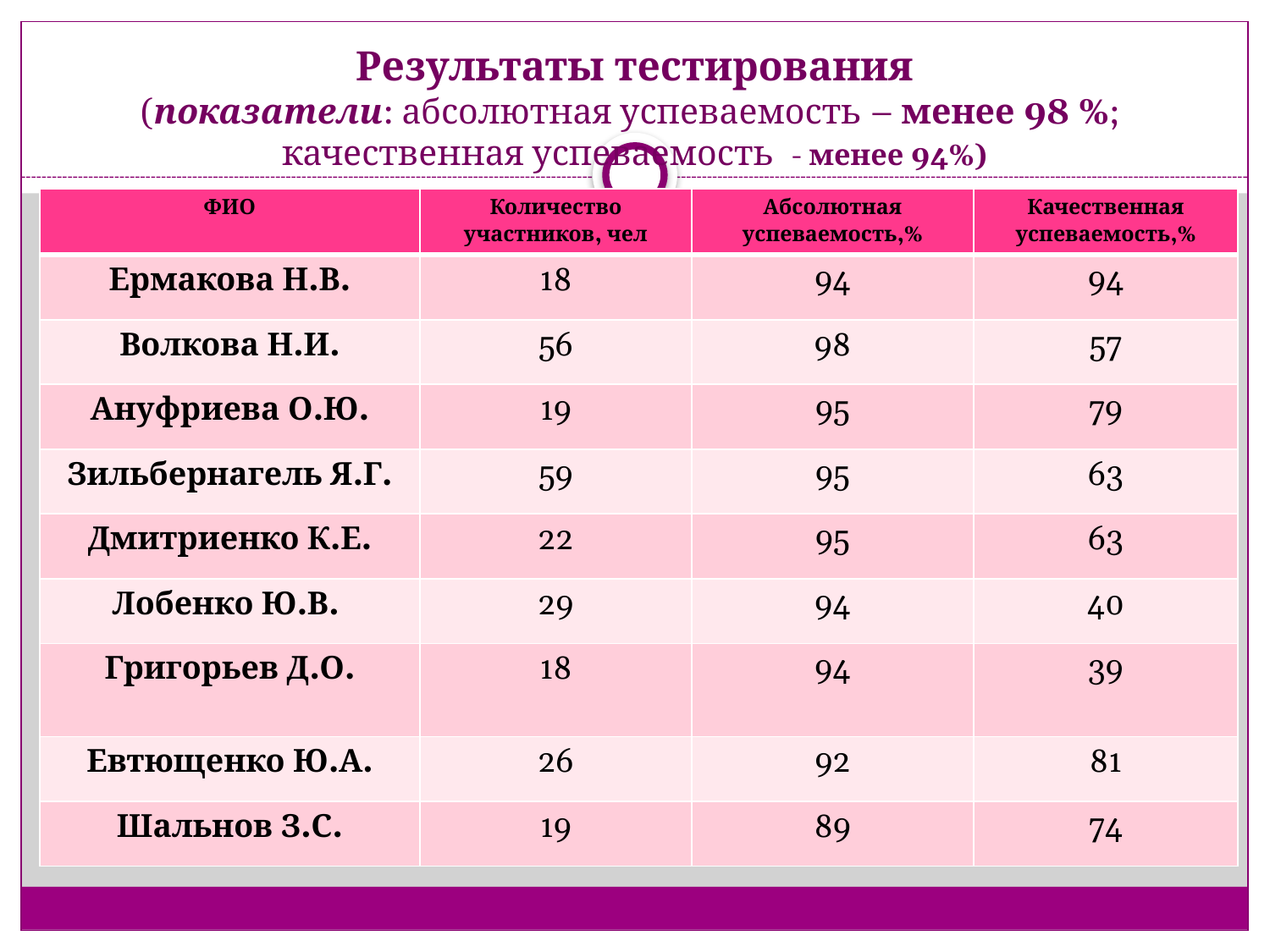

# Результаты тестирования (показатели: абсолютная успеваемость – менее 98 %; качественная успеваемость  - менее 94%)
| ФИО | Количество участников, чел | Абсолютная успеваемость,% | Качественная успеваемость,% |
| --- | --- | --- | --- |
| Ермакова Н.В. | 18 | 94 | 94 |
| Волкова Н.И. | 56 | 98 | 57 |
| Ануфриева О.Ю. | 19 | 95 | 79 |
| Зильбернагель Я.Г. | 59 | 95 | 63 |
| Дмитриенко К.Е. | 22 | 95 | 63 |
| Лобенко Ю.В. | 29 | 94 | 40 |
| Григорьев Д.О. | 18 | 94 | 39 |
| Евтющенко Ю.А. | 26 | 92 | 81 |
| Шальнов З.С. | 19 | 89 | 74 |